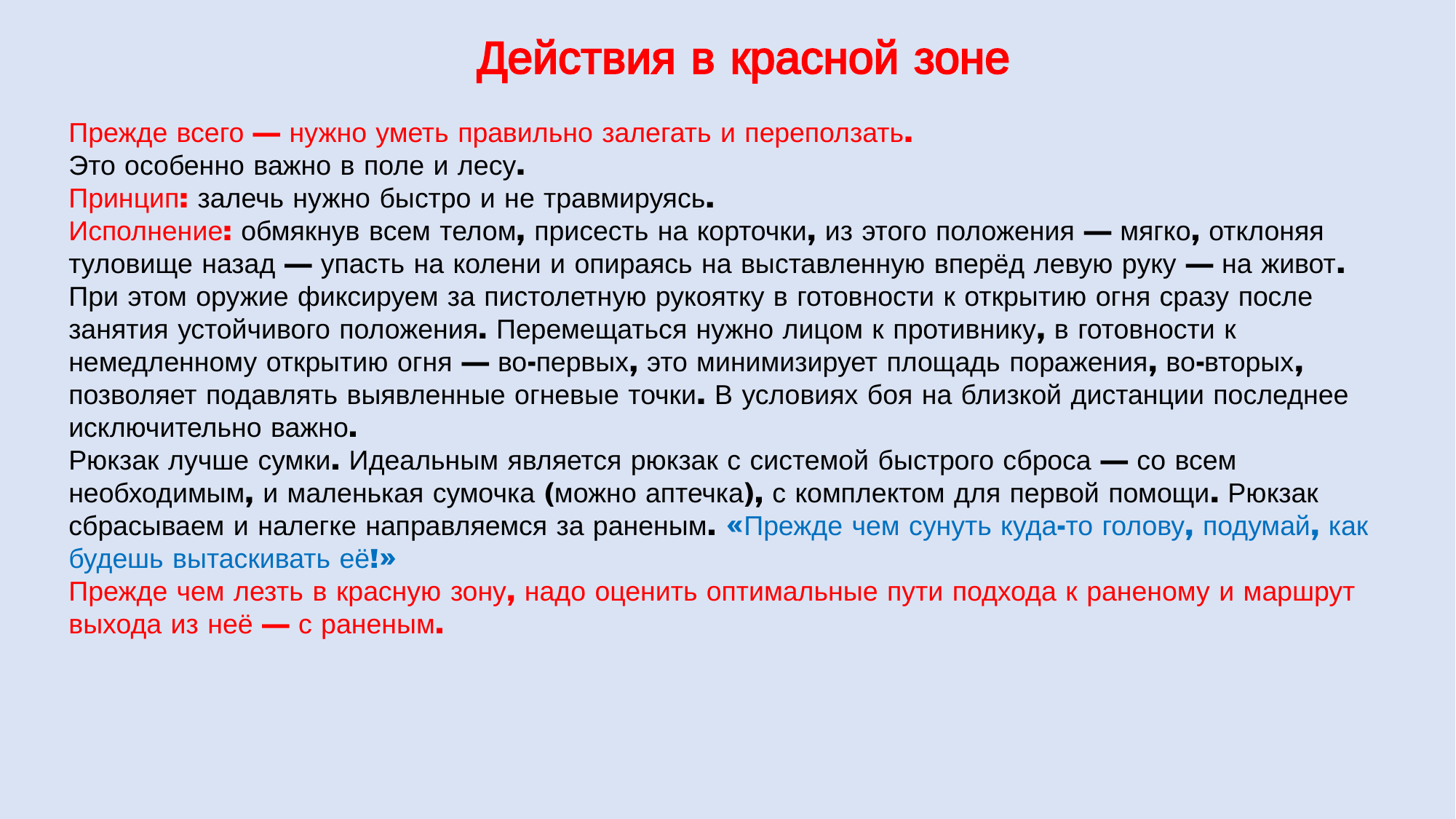

Действия в красной зоне

Прежде всего — нужно уметь правильно залегать и переползать.
Это особенно важно в поле и лесу.
Принцип: залечь нужно быстро и не травмируясь.
Исполнение: обмякнув всем телом, присесть на корточки, из этого положения — мягко, отклоняя туловище назад — упасть на колени и опираясь на выставленную вперёд левую руку — на живот.
При этом оружие фиксируем за пистолетную рукоятку в готовности к открытию огня сразу после занятия устойчивого положения. Перемещаться нужно лицом к противнику, в готовности к немедленному открытию огня — во-первых, это минимизирует площадь поражения, во-вторых, позволяет подавлять выявленные огневые точки. В условиях боя на близкой дистанции последнее исключительно важно.
Рюкзак лучше сумки. Идеальным является рюкзак с системой быстрого сброса — со всем необходимым, и маленькая сумочка (можно аптечка), с комплектом для первой помощи. Рюкзак сбрасываем и налегке направляемся за раненым. «Прежде чем сунуть куда-то голову, подумай, как будешь вытаскивать её!»
Прежде чем лезть в красную зону, надо оценить оптимальные пути подхода к раненому и маршрут выхода из неё — с раненым.